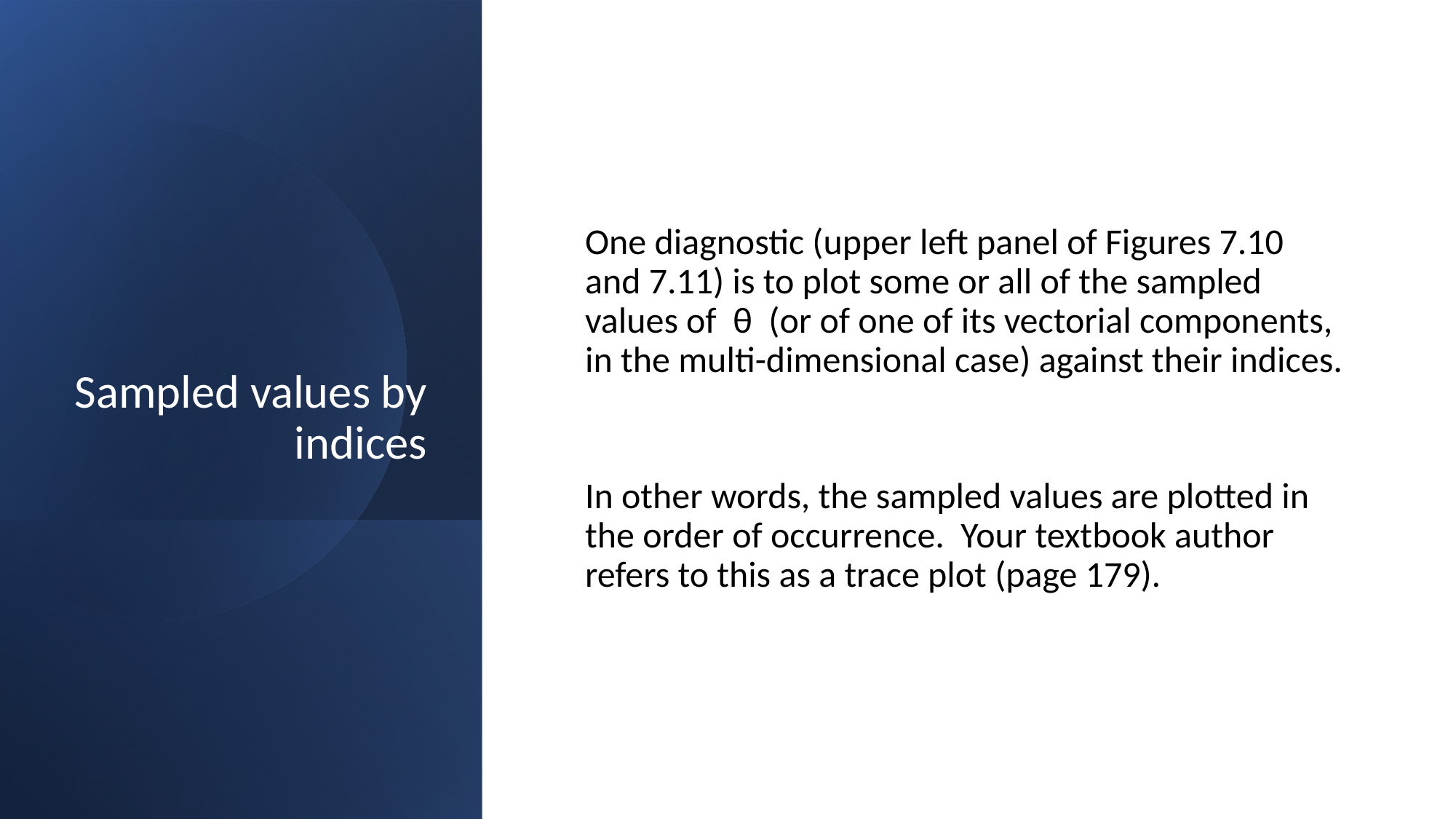

# Sampled values by indices
One diagnostic (upper left panel of Figures 7.10 and 7.11) is to plot some or all of the sampled values of  θ  (or of one of its vectorial components, in the multi-dimensional case) against their indices.

In other words, the sampled values are plotted in the order of occurrence.  Your textbook author refers to this as a trace plot (page 179).